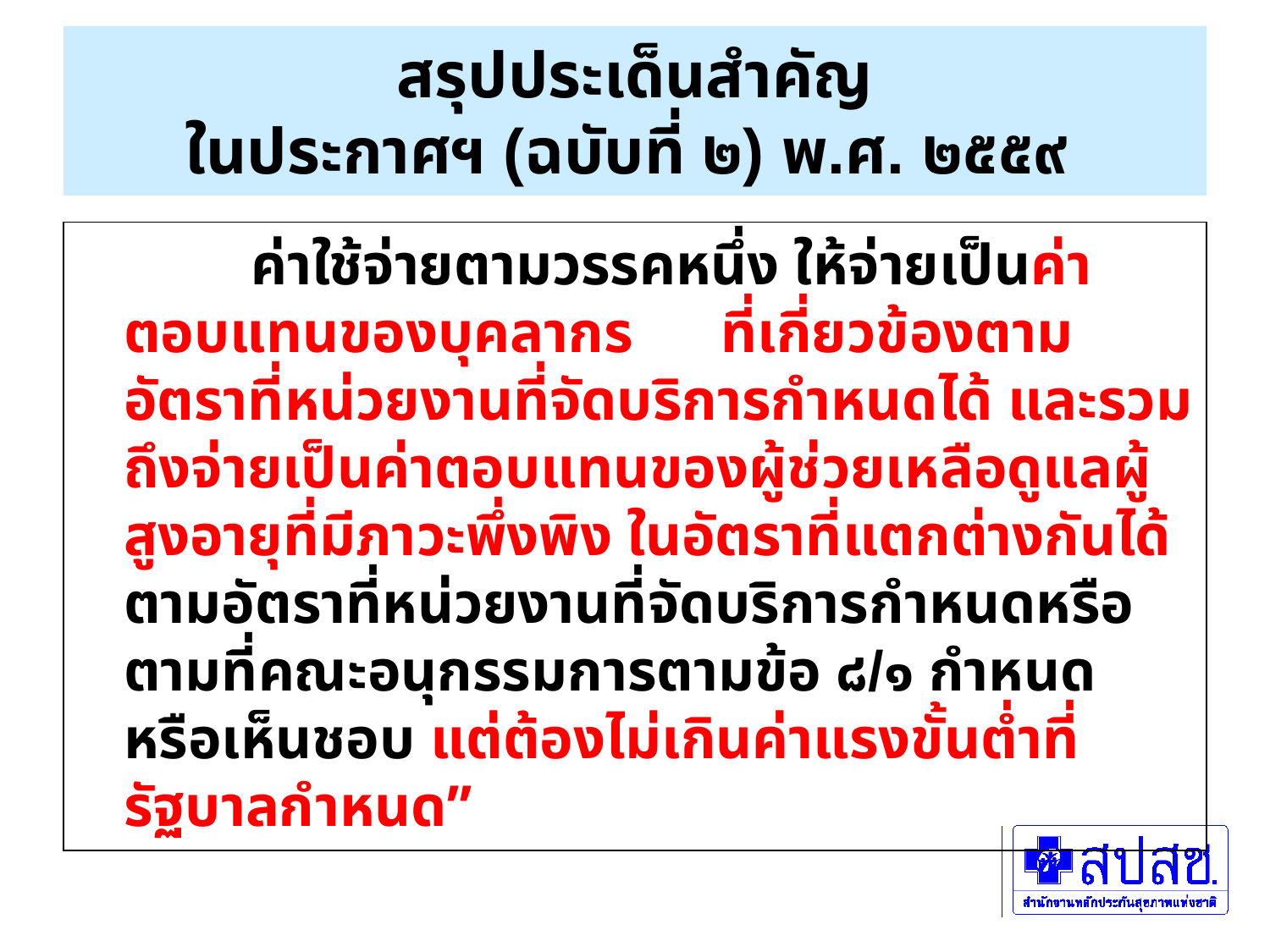

# สรุปประเด็นสำคัญ ในประกาศฯ (ฉบับที่ ๒) พ.ศ. ๒๕๕๙
		ค่าใช้จ่ายตามวรรคหนึ่ง ให้จ่ายเป็นค่าตอบแทนของบุคลากร      ที่เกี่ยวข้องตามอัตราที่หน่วยงานที่จัดบริการกำหนดได้ และรวมถึงจ่ายเป็นค่าตอบแทนของผู้ช่วยเหลือดูแลผู้สูงอายุที่มีภาวะพึ่งพิง ในอัตราที่แตกต่างกันได้ตามอัตราที่หน่วยงานที่จัดบริการกำหนดหรือตามที่คณะอนุกรรมการตามข้อ ๘/๑ กำหนดหรือเห็นชอบ แต่ต้องไม่เกินค่าแรงขั้นต่ำที่รัฐบาลกำหนด”